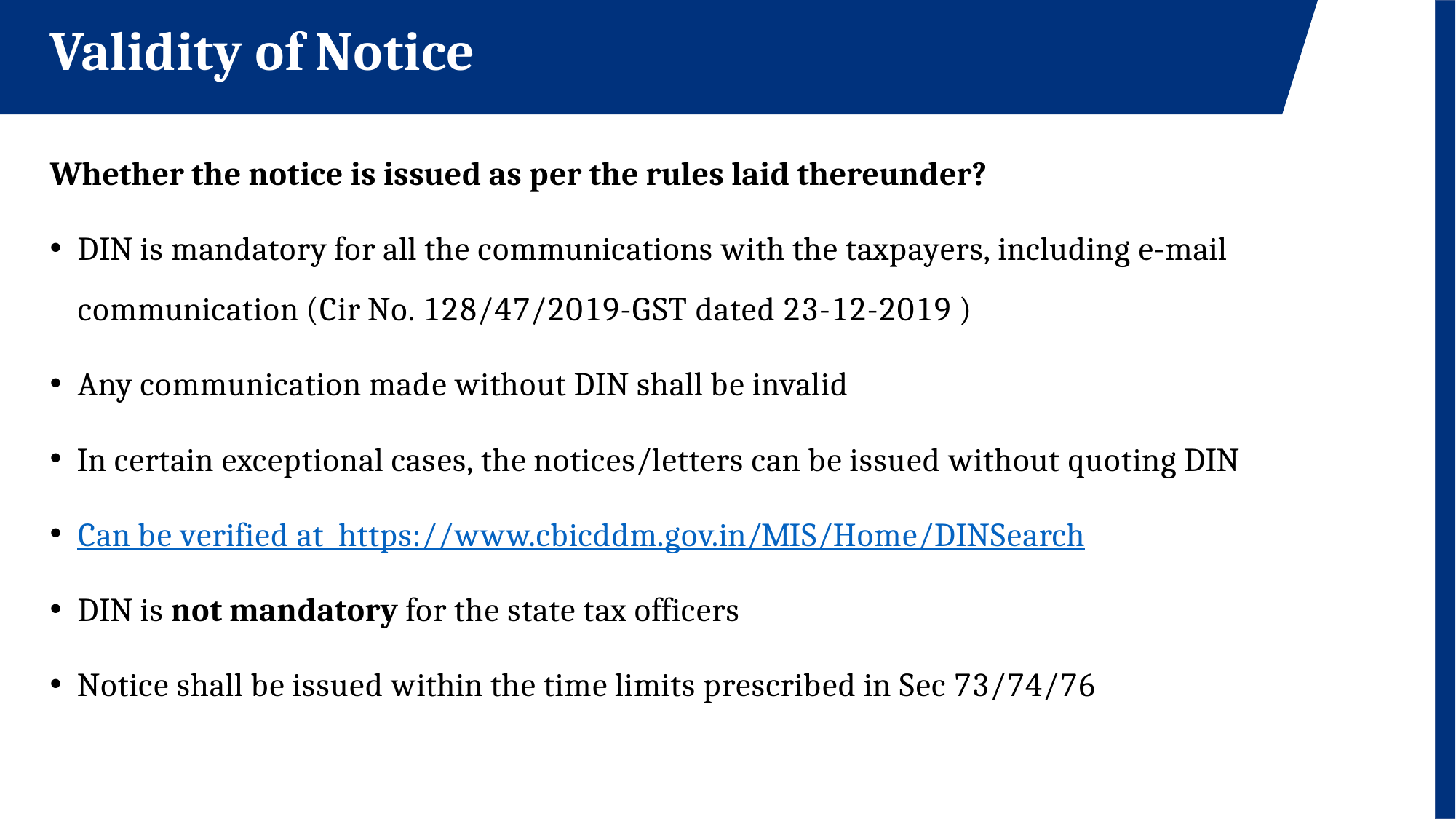

Validity of Notice

Whether the notice is issued as per the rules laid thereunder?
DIN is mandatory for all the communications with the taxpayers, including e-mail communication (Cir No. 128/47/2019-GST dated 23-12-2019 )
Any communication made without DIN shall be invalid
In certain exceptional cases, the notices/letters can be issued without quoting DIN
Can be verified at  https://www.cbicddm.gov.in/MIS/Home/DINSearch
DIN is not mandatory for the state tax officers
Notice shall be issued within the time limits prescribed in Sec 73/74/76